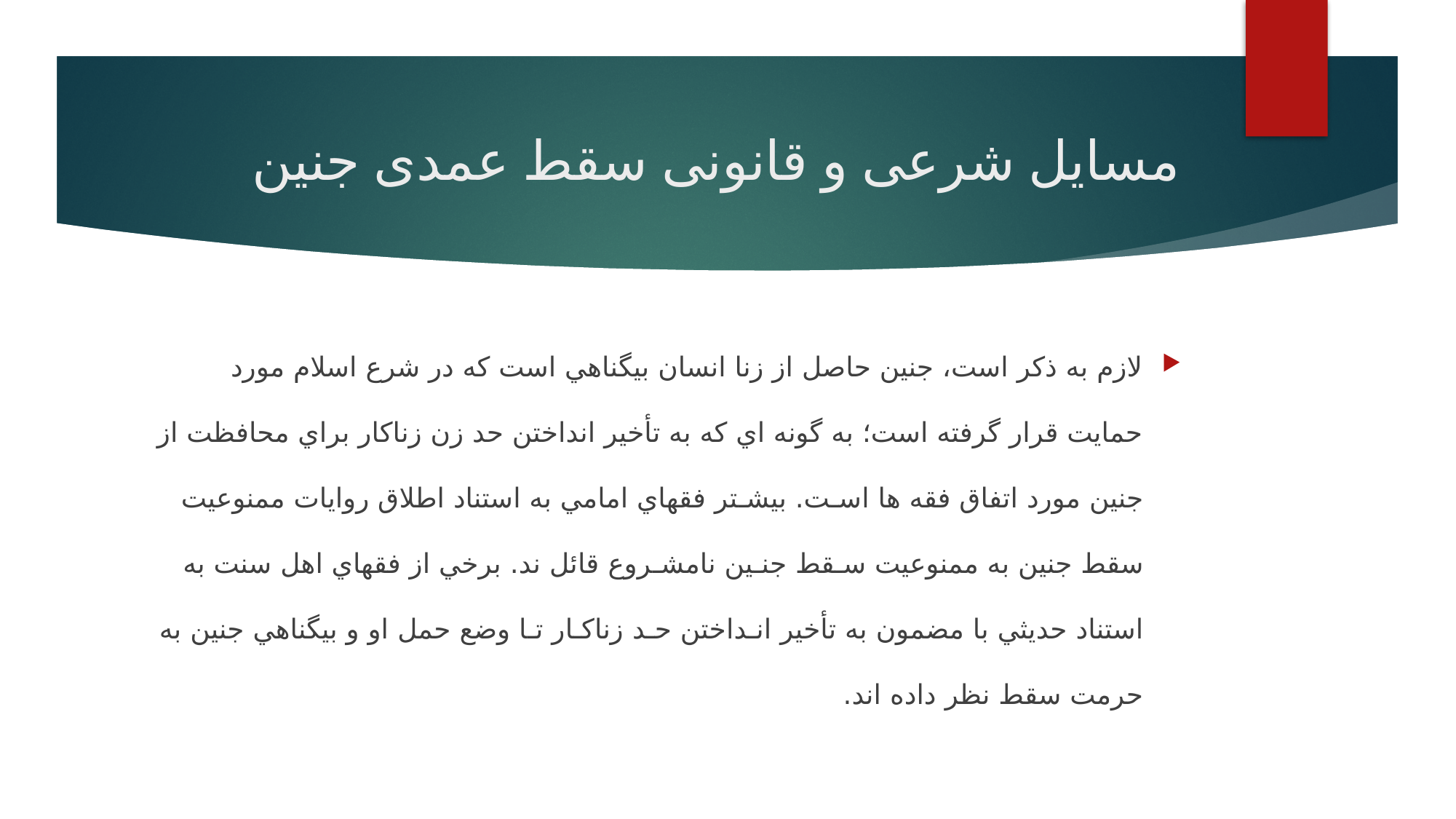

# مسایل شرعی و قانونی سقط عمدی جنین
لازم به ذکر است، جنين حاصل از زنا انسان بيگناهي است كه در شرع اسلام مورد حمايت قرار گرفته است؛ به گونه اي كه به تأخير انداختن حد زن زناكار براي محافظت از جنين مورد اتفاق فقه ها اسـت. بيشـتر فقهاي امامي به استناد اطلاق روايات ممنوعيت سقط جنين به ممنوعيت سـقط جنـين نامشـروع قائل ند. برخي از فقهاي اهل سنت به استناد حديثي با مضمون به تأخير انـداختن حـد زناكـار تـا وضع حمل او و بيگناهي جنين به حرمت سقط نظر داده اند.